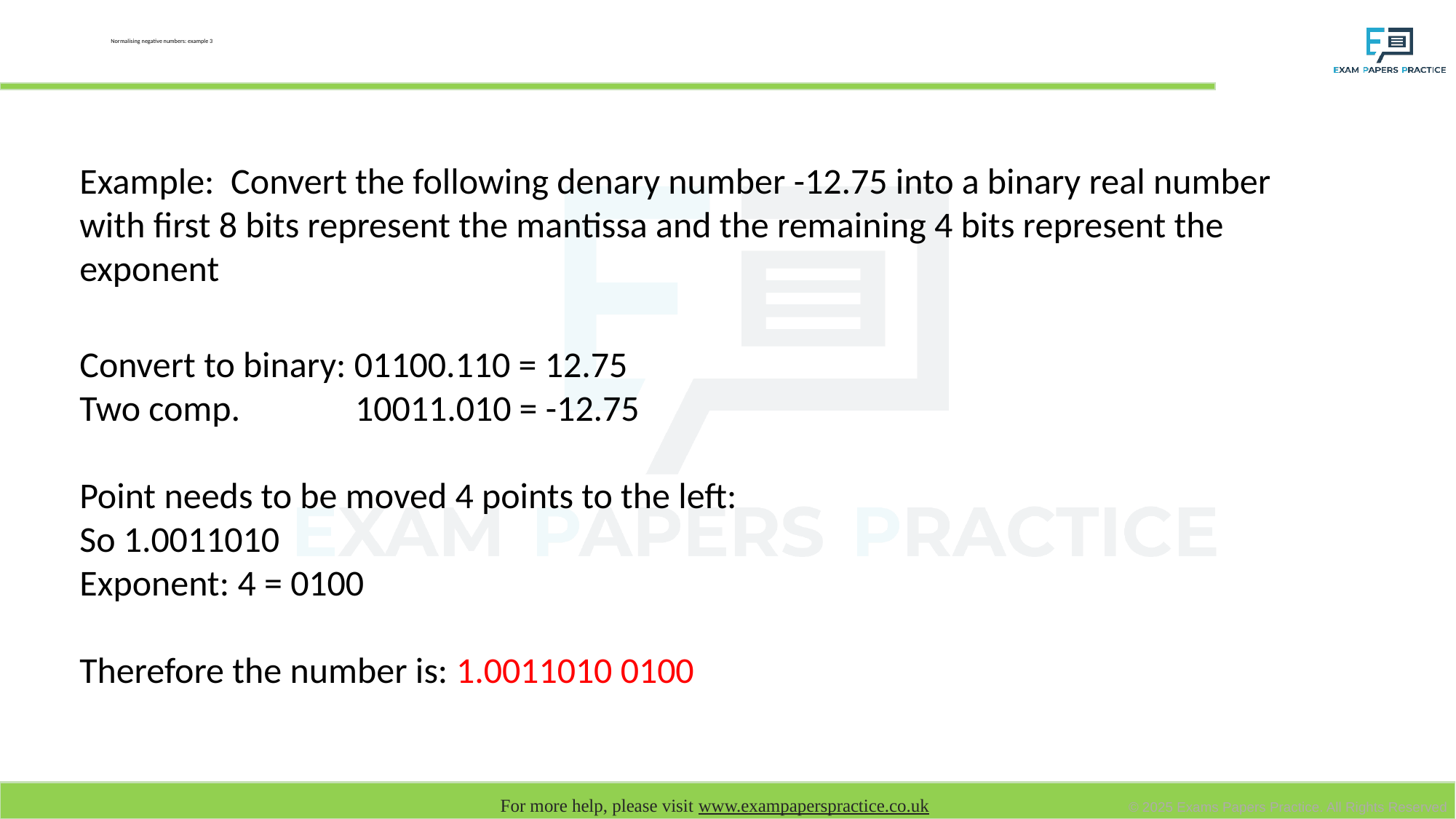

# Normalising negative numbers: example 3

Example:  Convert the following denary number -12.75 into a binary real number with first 8 bits represent the mantissa and the remaining 4 bits represent the exponent
Convert to binary: 01100.110 = 12.75
Two comp.	       10011.010 = -12.75

Point needs to be moved 4 points to the left:
So 1.0011010
Exponent: 4 = 0100

Therefore the number is: 1.0011010 0100